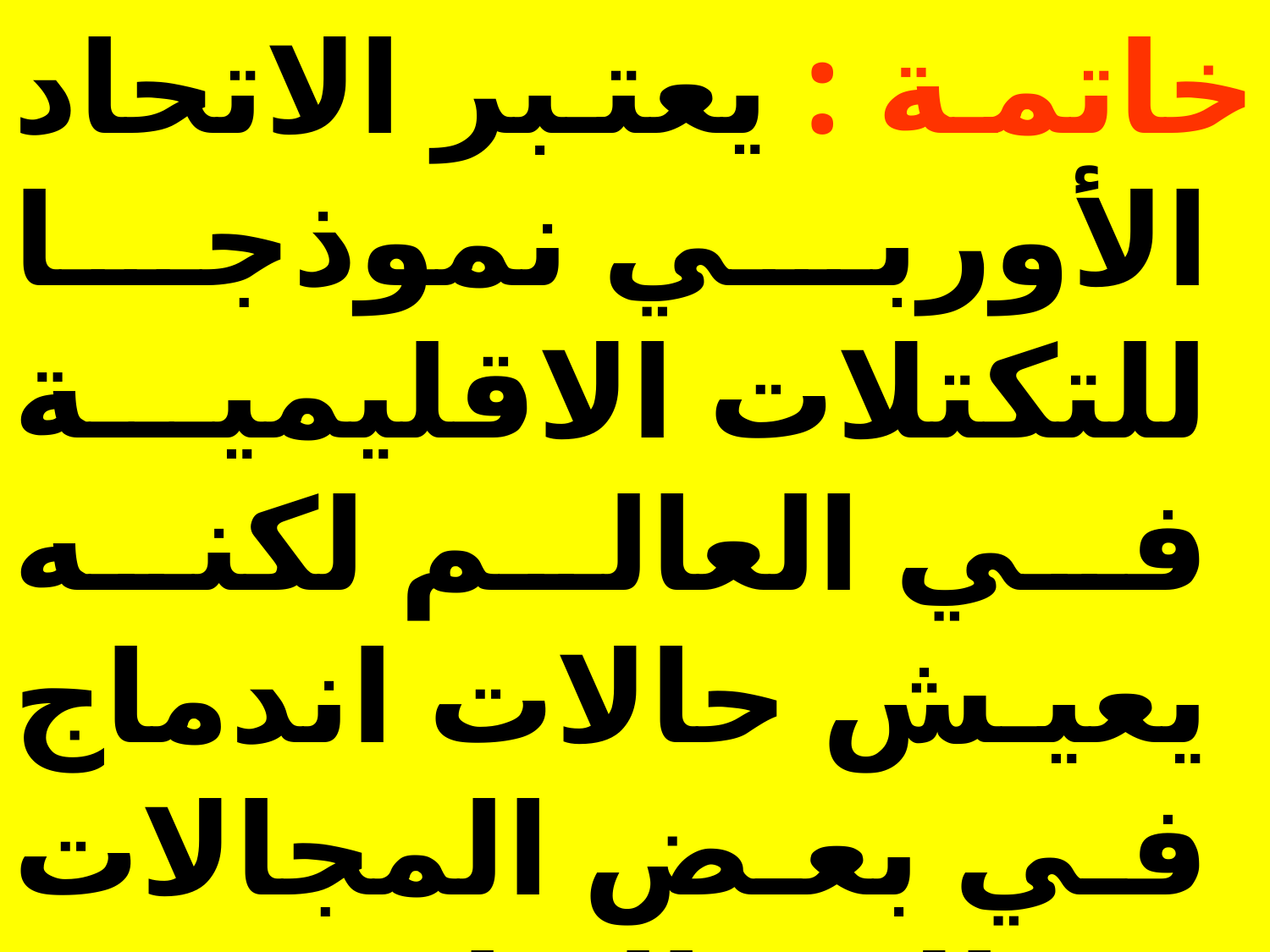

خاتمة : يعتبر الاتحاد الأوربي نموذجا للتكتلات الاقليمية في العالم لكنه يعيش حالات اندماج في بعض المجالات و حالات التنافس في مجالات أخرى.